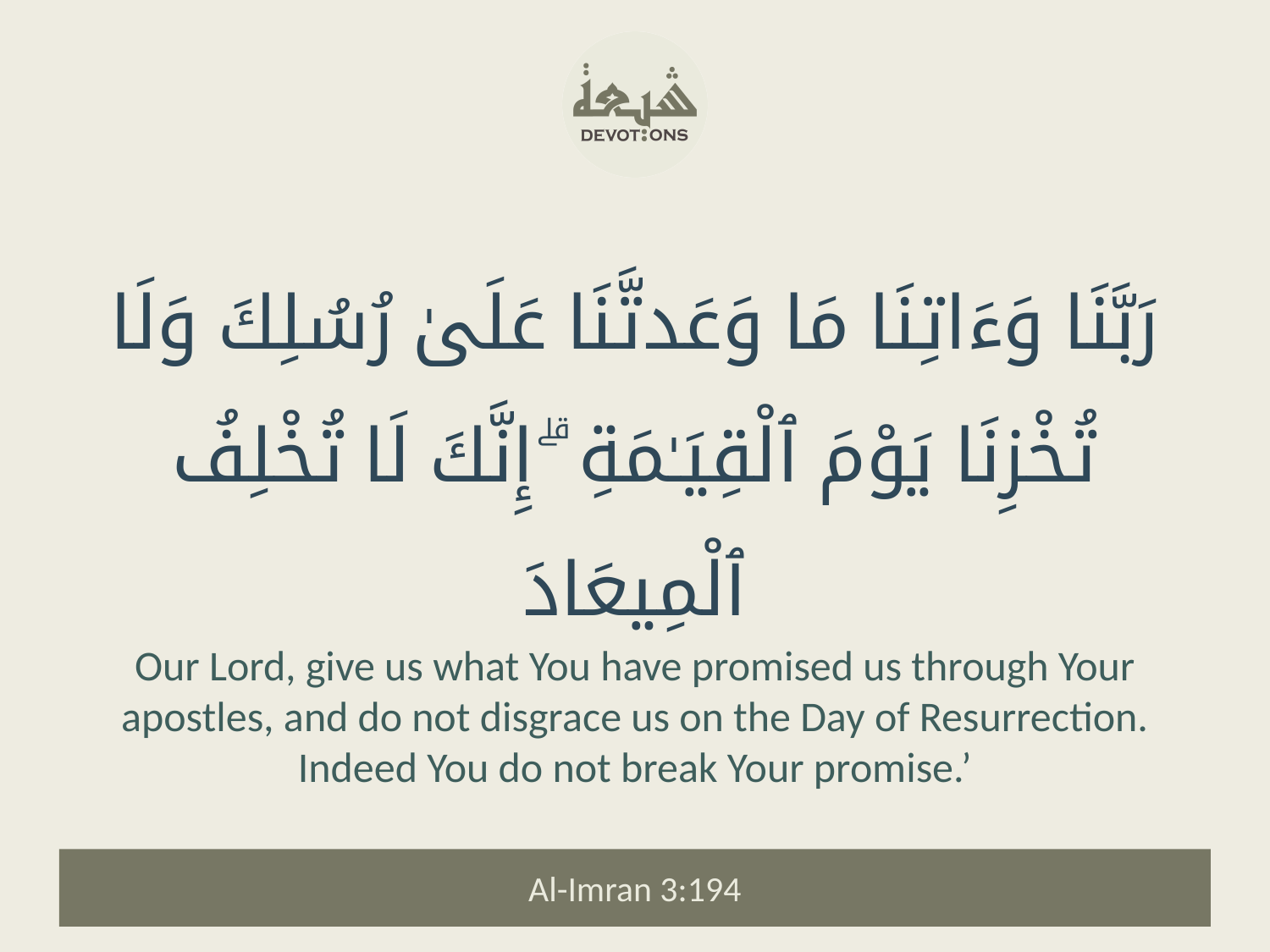

رَبَّنَا وَءَاتِنَا مَا وَعَدتَّنَا عَلَىٰ رُسُلِكَ وَلَا تُخْزِنَا يَوْمَ ٱلْقِيَـٰمَةِ ۗ إِنَّكَ لَا تُخْلِفُ ٱلْمِيعَادَ
Our Lord, give us what You have promised us through Your apostles, and do not disgrace us on the Day of Resurrection. Indeed You do not break Your promise.’
Al-Imran 3:194